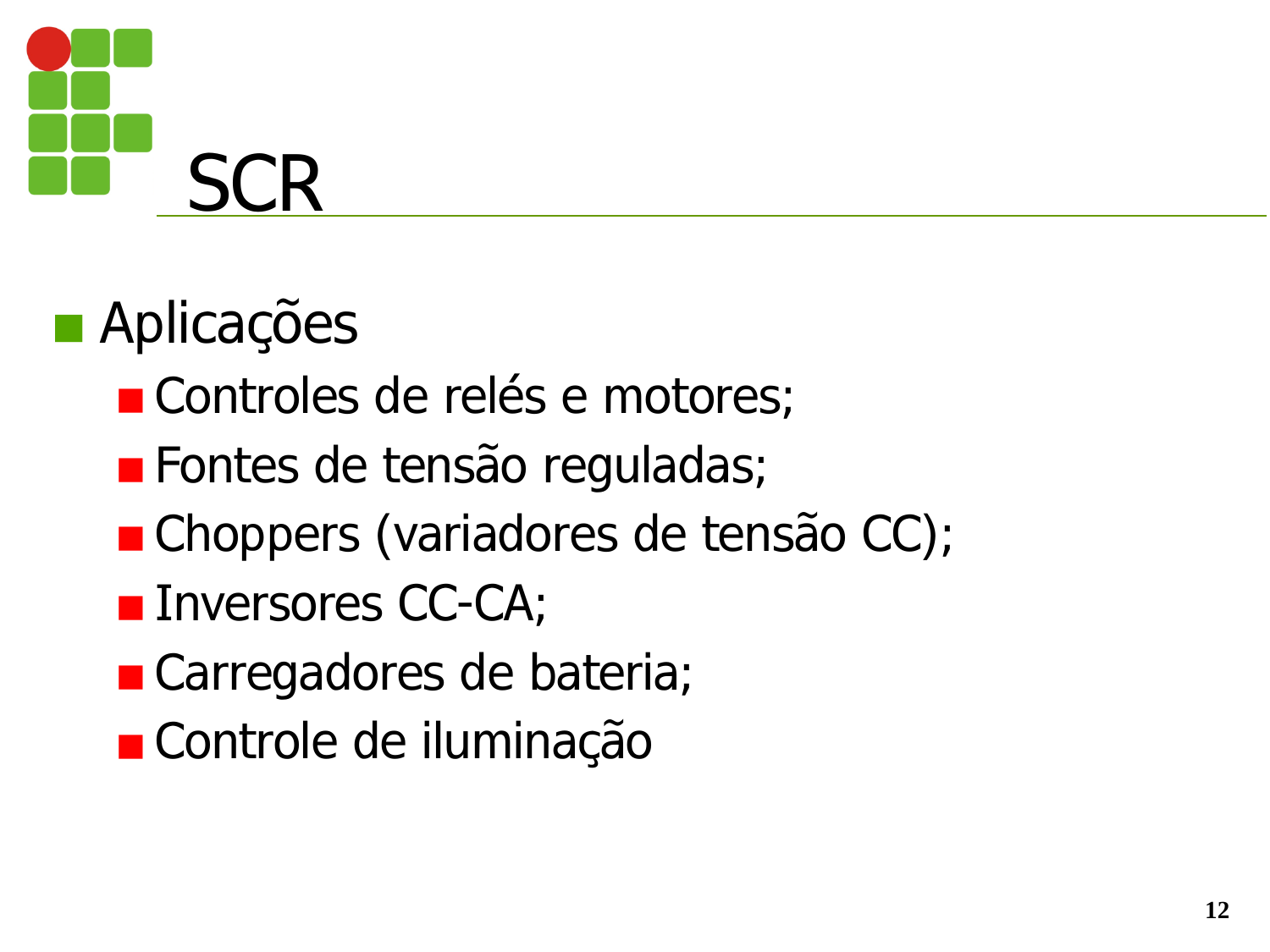

# SCR
Aplicações
Controles de relés e motores;
Fontes de tensão reguladas;
Choppers (variadores de tensão CC);
Inversores CC-CA;
Carregadores de bateria;
Controle de iluminação
12